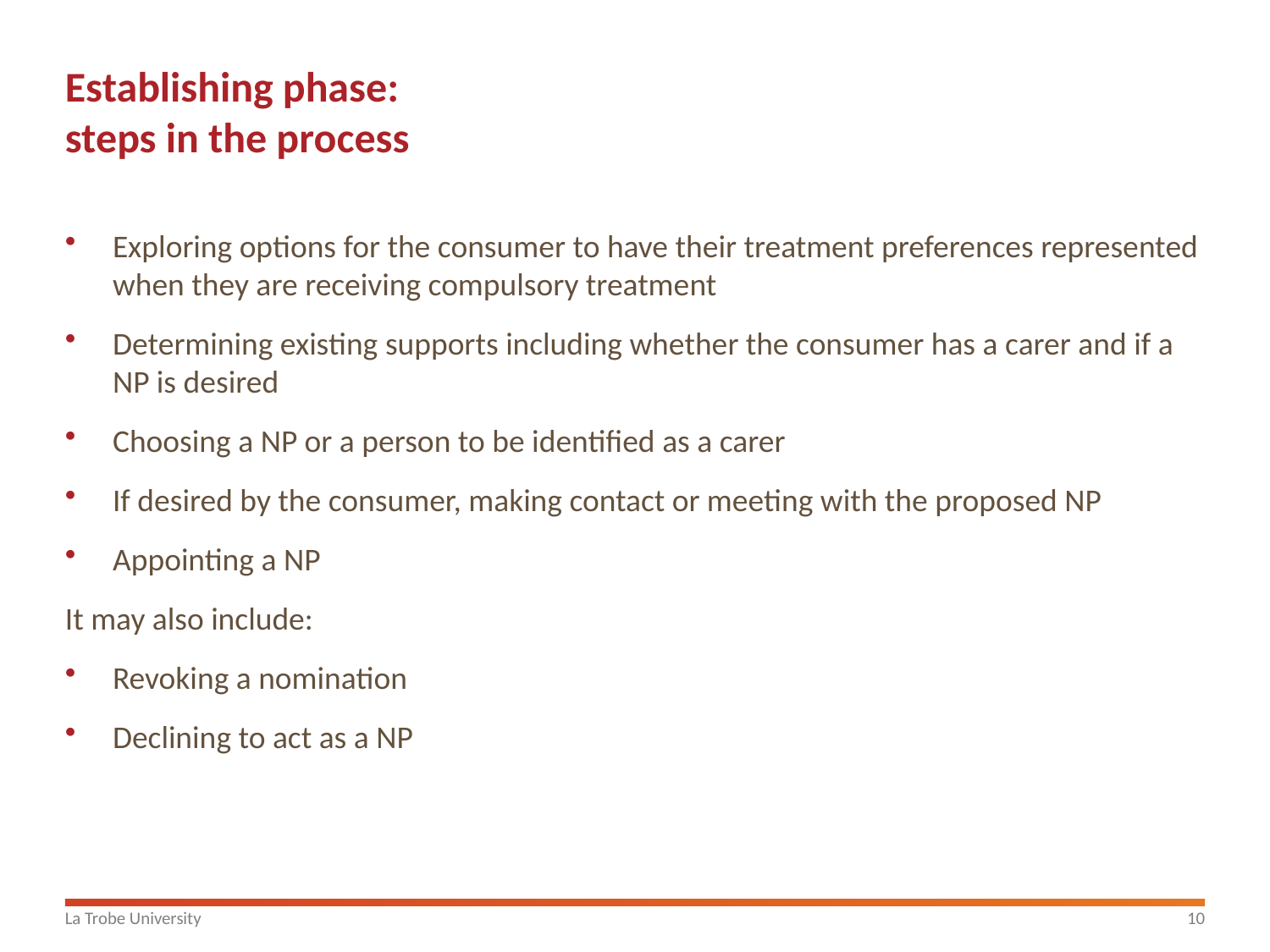

# Establishing phase: steps in the process
Exploring options for the consumer to have their treatment preferences represented when they are receiving compulsory treatment
Determining existing supports including whether the consumer has a carer and if a NP is desired
Choosing a NP or a person to be identified as a carer
If desired by the consumer, making contact or meeting with the proposed NP
Appointing a NP
It may also include:
Revoking a nomination
Declining to act as a NP